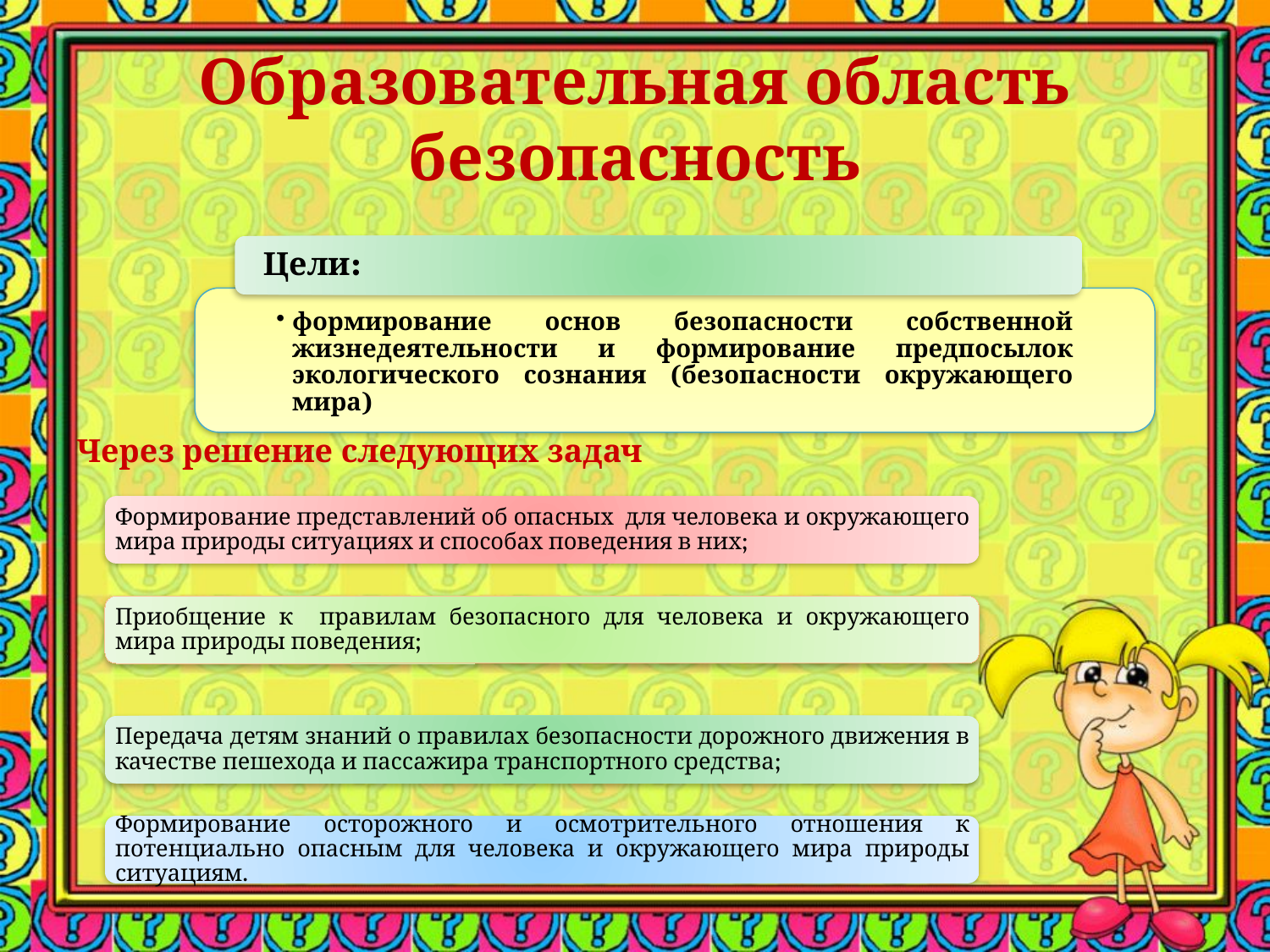

# Образовательная область безопасность

Через решение следующих задач
формирование основ безопасности собственной жизнедеятельности и формирование предпосылок экологического сознания (безопасности окружающего мира)
Цели:
Формирование представлений об опасных  для человека и окружающего мира природы ситуациях и способах поведения в них;
Приобщение к  правилам безопасного для человека и окружающего мира природы поведения;
Передача детям знаний о правилах безопасности дорожного движения в качестве пешехода и пассажира транспортного средства;
Формирование осторожного и осмотрительного отношения к потенциально опасным для человека и окружающего мира природы ситуациям.